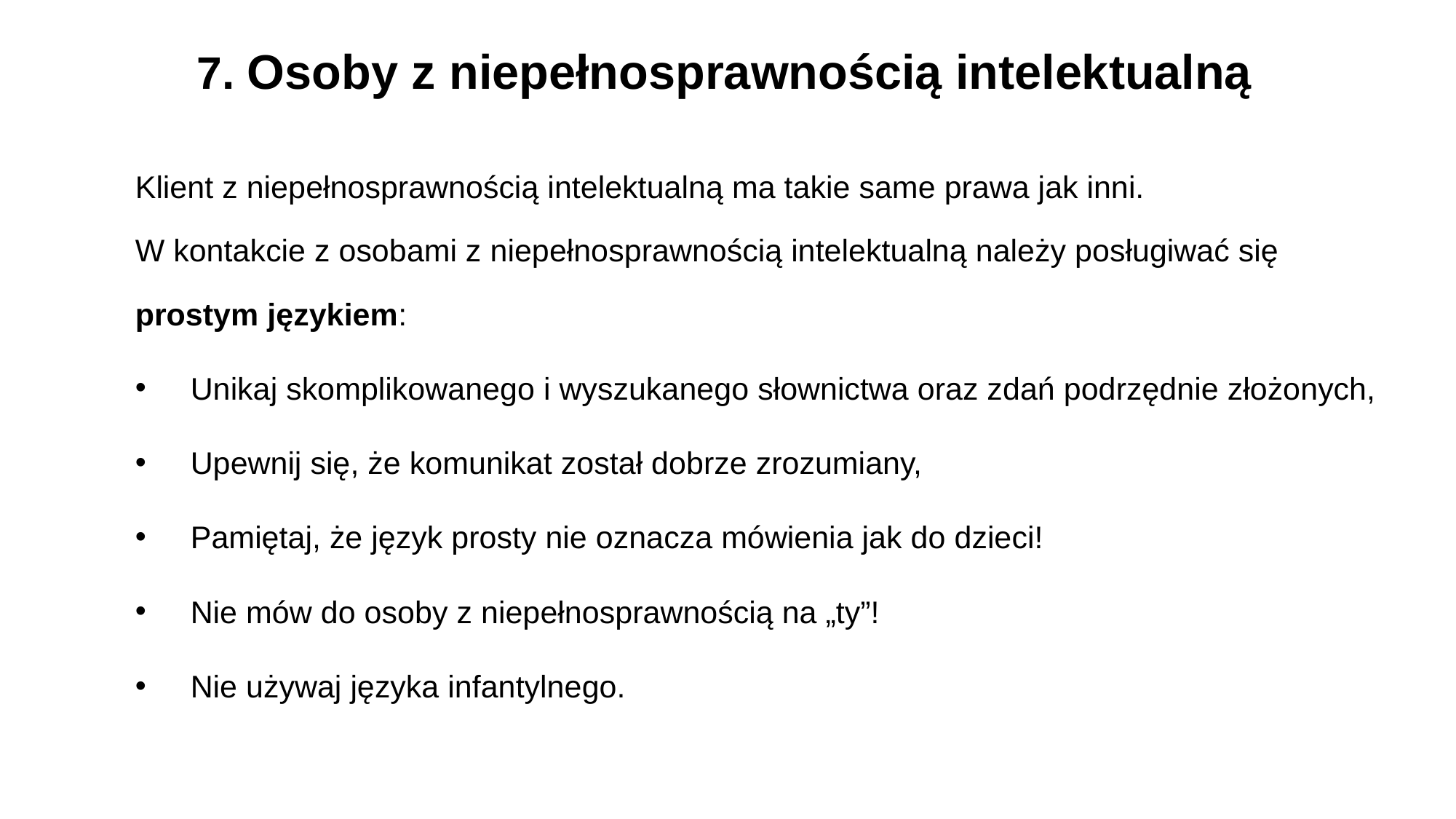

7. Osoby z niepełnosprawnością intelektualną
Klient z niepełnosprawnością intelektualną ma takie same prawa jak inni.
W kontakcie z osobami z niepełnosprawnością intelektualną należy posługiwać się
prostym językiem:
Unikaj skomplikowanego i wyszukanego słownictwa oraz zdań podrzędnie złożonych,
Upewnij się, że komunikat został dobrze zrozumiany,
Pamiętaj, że język prosty nie oznacza mówienia jak do dzieci!
Nie mów do osoby z niepełnosprawnością na „ty”!
Nie używaj języka infantylnego.